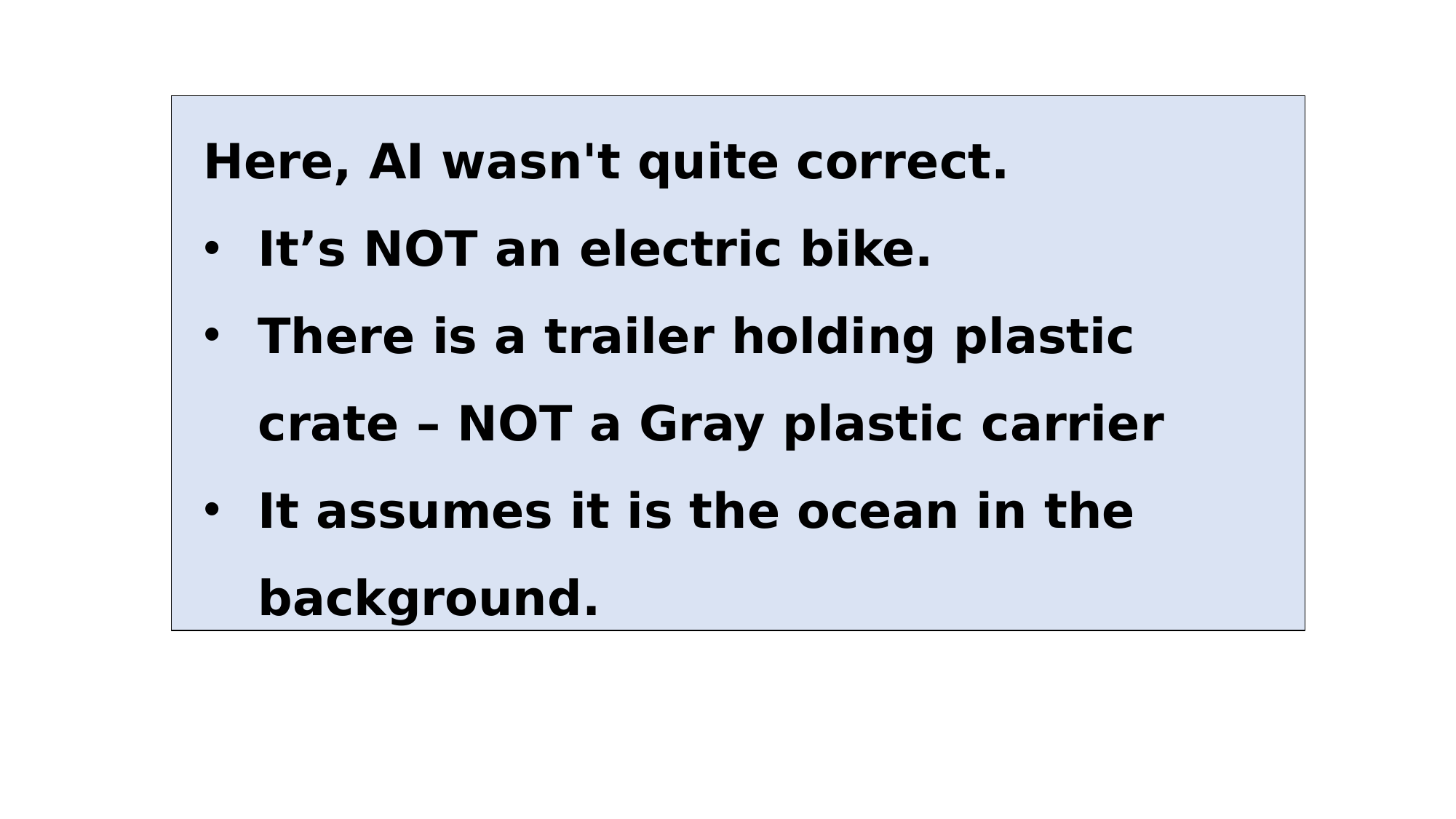

Here, AI wasn't quite correct.
It’s NOT an electric bike.
There is a trailer holding plastic crate – NOT a Gray plastic carrier
It assumes it is the ocean in the background.